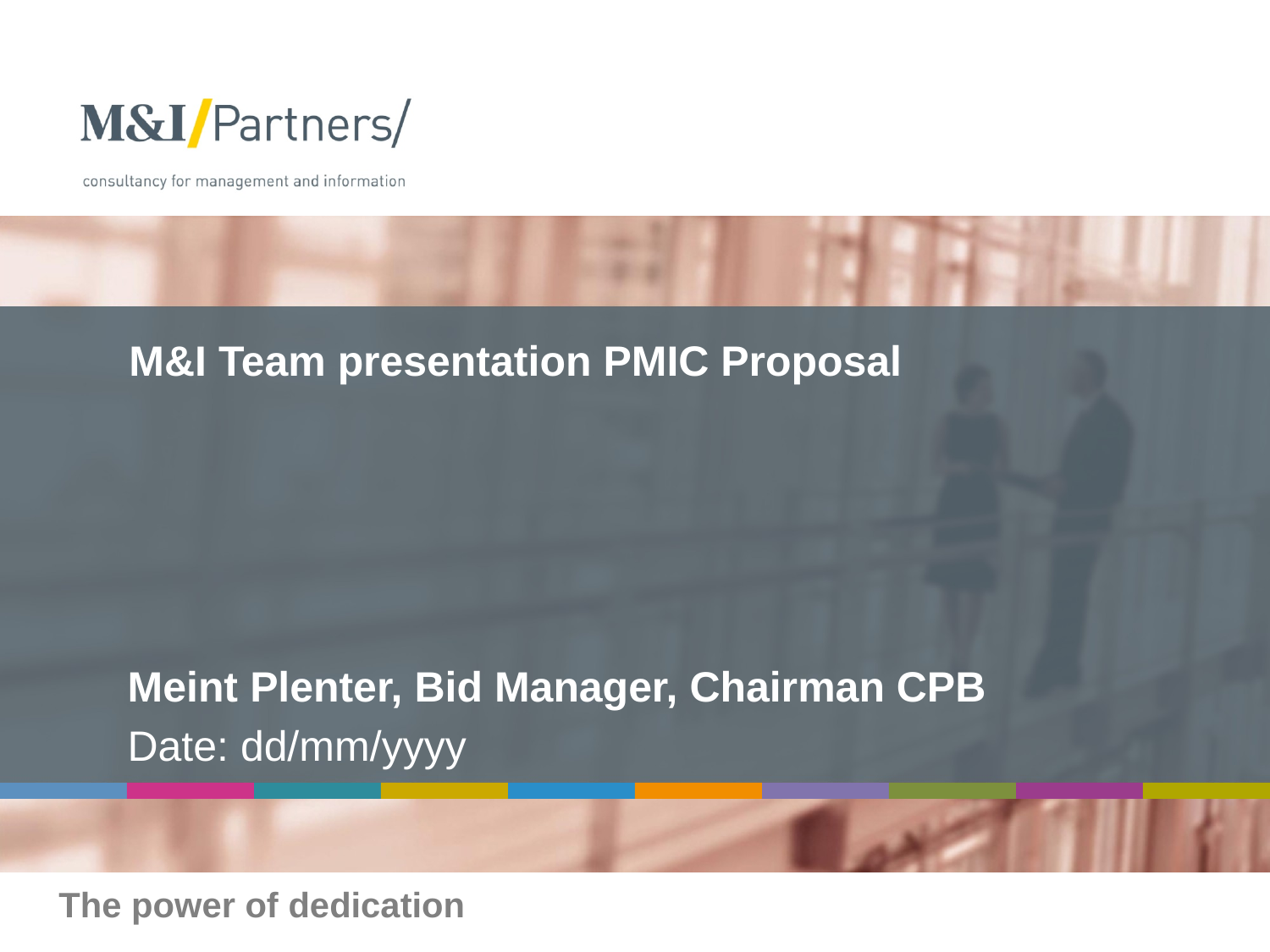

# M&I Team presentation PMIC Proposal
Meint Plenter, Bid Manager, Chairman CPB
Date: dd/mm/yyyy